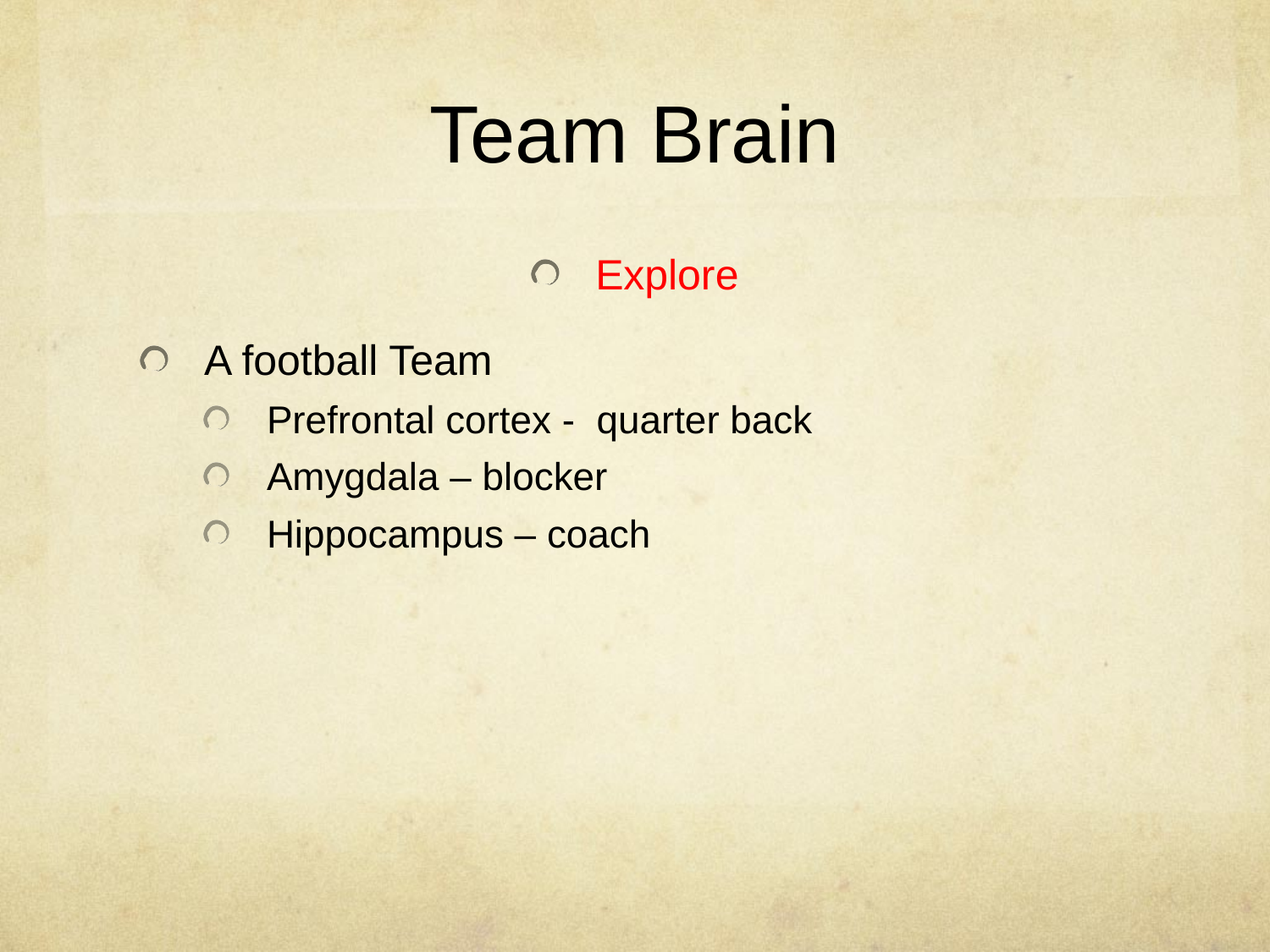

# Team Brain
Explore
A football Team
Prefrontal cortex -  quarter back
Amygdala – blocker
Hippocampus – coach